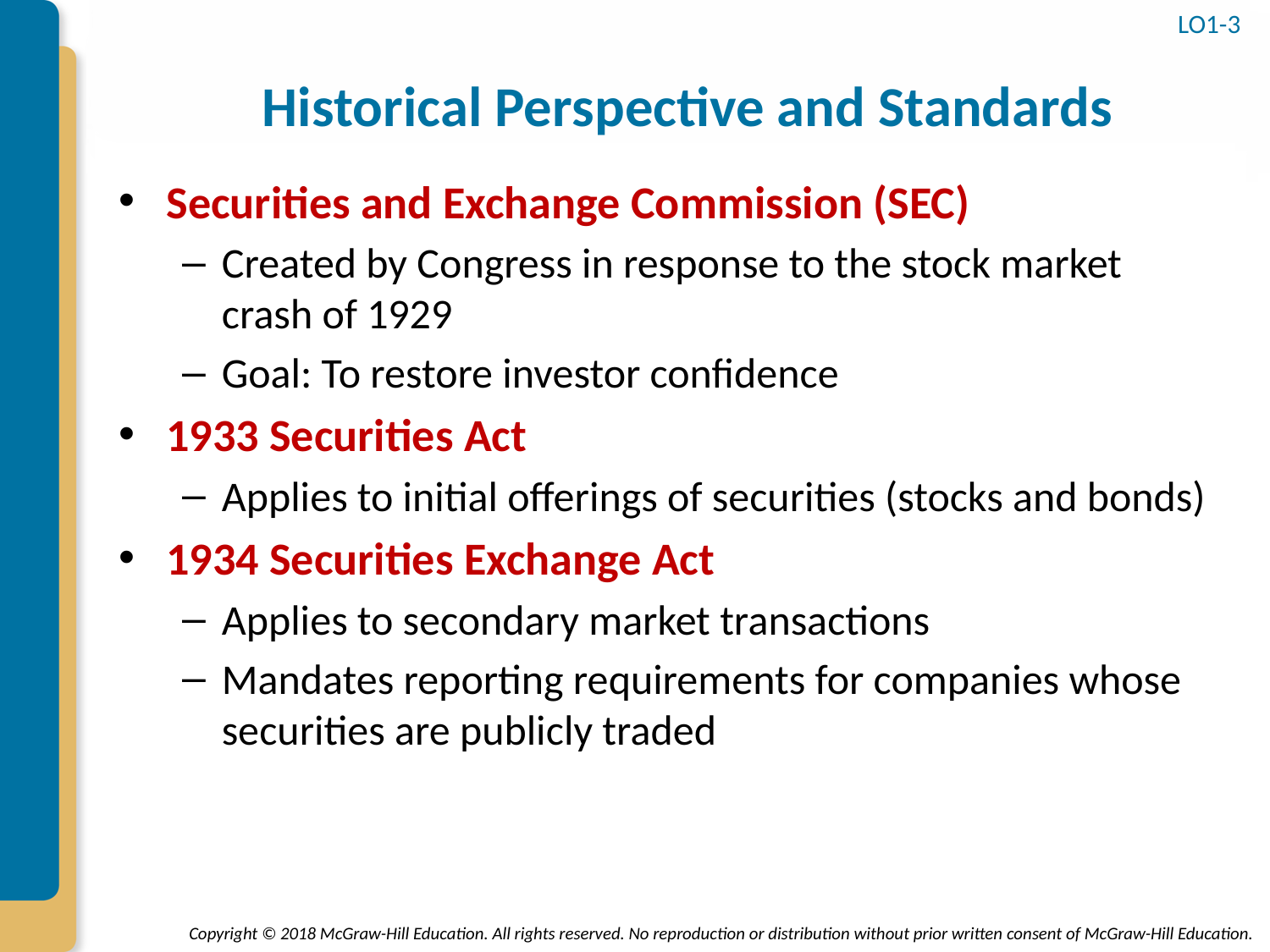

# Historical Perspective and Standards
LO1-3
Securities and Exchange Commission (SEC)
Created by Congress in response to the stock market crash of 1929
Goal: To restore investor confidence
1933 Securities Act
Applies to initial offerings of securities (stocks and bonds)
1934 Securities Exchange Act
Applies to secondary market transactions
Mandates reporting requirements for companies whose securities are publicly traded